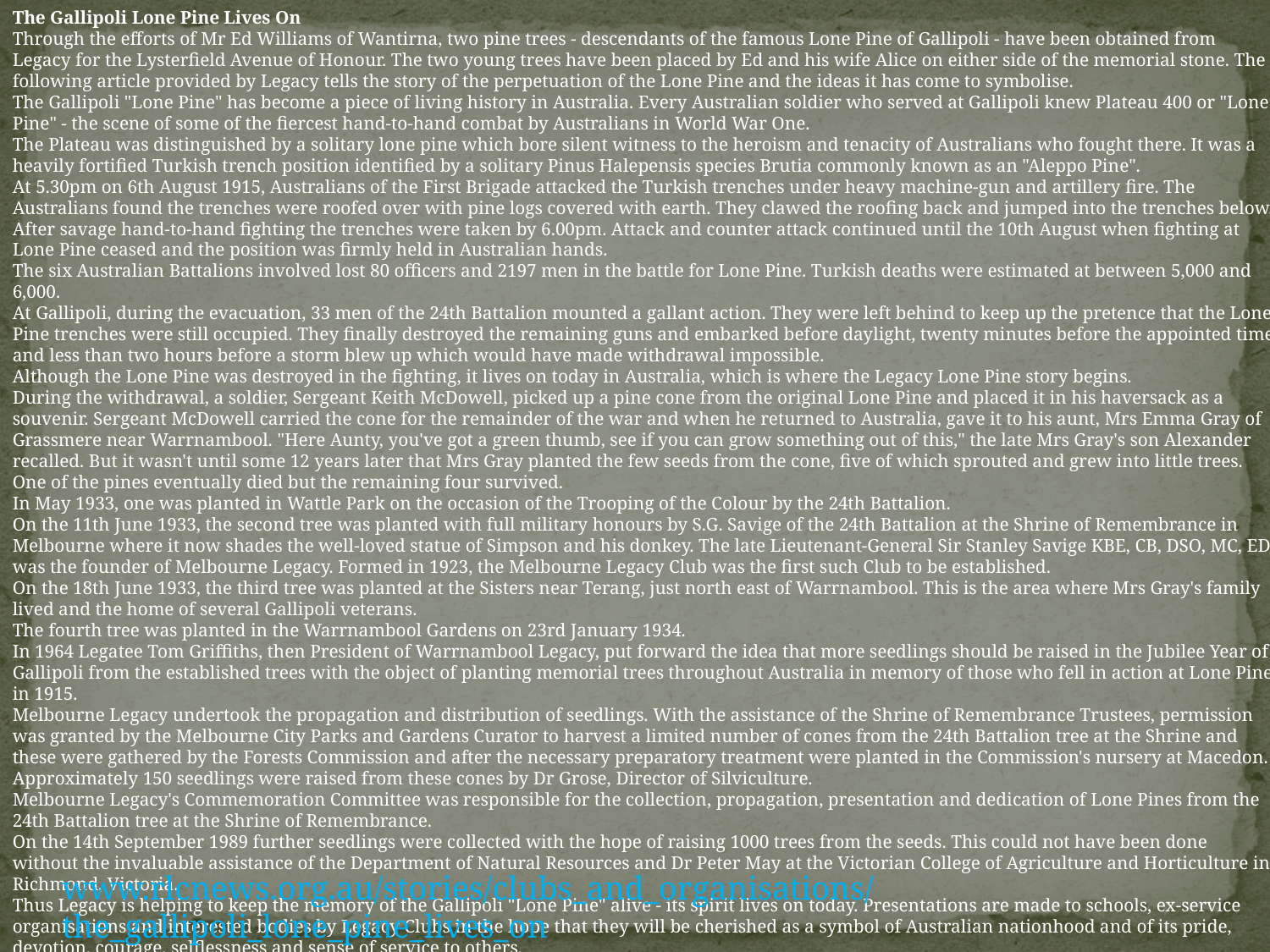

The Gallipoli Lone Pine Lives On
Through the efforts of Mr Ed Williams of Wantirna, two pine trees - descendants of the famous Lone Pine of Gallipoli - have been obtained from Legacy for the Lysterfield Avenue of Honour. The two young trees have been placed by Ed and his wife Alice on either side of the memorial stone. The following article provided by Legacy tells the story of the perpetuation of the Lone Pine and the ideas it has come to symbolise.
The Gallipoli "Lone Pine" has become a piece of living history in Australia. Every Australian soldier who served at Gallipoli knew Plateau 400 or "Lone Pine" - the scene of some of the fiercest hand-to-hand combat by Australians in World War One.
The Plateau was distinguished by a solitary lone pine which bore silent witness to the heroism and tenacity of Australians who fought there. It was a heavily fortified Turkish trench position identified by a solitary Pinus Halepensis species Brutia commonly known as an "Aleppo Pine".
At 5.30pm on 6th August 1915, Australians of the First Brigade attacked the Turkish trenches under heavy machine-gun and artillery fire. The Australians found the trenches were roofed over with pine logs covered with earth. They clawed the roofing back and jumped into the trenches below. After savage hand-to-hand fighting the trenches were taken by 6.00pm. Attack and counter attack continued until the 10th August when fighting at Lone Pine ceased and the position was firmly held in Australian hands.
The six Australian Battalions involved lost 80 officers and 2197 men in the battle for Lone Pine. Turkish deaths were estimated at between 5,000 and 6,000.
At Gallipoli, during the evacuation, 33 men of the 24th Battalion mounted a gallant action. They were left behind to keep up the pretence that the Lone Pine trenches were still occupied. They finally destroyed the remaining guns and embarked before daylight, twenty minutes before the appointed time and less than two hours before a storm blew up which would have made withdrawal impossible.
Although the Lone Pine was destroyed in the fighting, it lives on today in Australia, which is where the Legacy Lone Pine story begins.
During the withdrawal, a soldier, Sergeant Keith McDowell, picked up a pine cone from the original Lone Pine and placed it in his haversack as a souvenir. Sergeant McDowell carried the cone for the remainder of the war and when he returned to Australia, gave it to his aunt, Mrs Emma Gray of Grassmere near Warrnambool. "Here Aunty, you've got a green thumb, see if you can grow something out of this," the late Mrs Gray's son Alexander recalled. But it wasn't until some 12 years later that Mrs Gray planted the few seeds from the cone, five of which sprouted and grew into little trees. One of the pines eventually died but the remaining four survived.
In May 1933, one was planted in Wattle Park on the occasion of the Trooping of the Colour by the 24th Battalion.
On the 11th June 1933, the second tree was planted with full military honours by S.G. Savige of the 24th Battalion at the Shrine of Remembrance in Melbourne where it now shades the well-loved statue of Simpson and his donkey. The late Lieutenant-General Sir Stanley Savige KBE, CB, DSO, MC, ED, was the founder of Melbourne Legacy. Formed in 1923, the Melbourne Legacy Club was the first such Club to be established.
On the 18th June 1933, the third tree was planted at the Sisters near Terang, just north east of Warrnambool. This is the area where Mrs Gray's family lived and the home of several Gallipoli veterans.
The fourth tree was planted in the Warrnambool Gardens on 23rd January 1934.
In 1964 Legatee Tom Griffiths, then President of Warrnambool Legacy, put forward the idea that more seedlings should be raised in the Jubilee Year of Gallipoli from the established trees with the object of planting memorial trees throughout Australia in memory of those who fell in action at Lone Pine in 1915.
Melbourne Legacy undertook the propagation and distribution of seedlings. With the assistance of the Shrine of Remembrance Trustees, permission was granted by the Melbourne City Parks and Gardens Curator to harvest a limited number of cones from the 24th Battalion tree at the Shrine and these were gathered by the Forests Commission and after the necessary preparatory treatment were planted in the Commission's nursery at Macedon. Approximately 150 seedlings were raised from these cones by Dr Grose, Director of Silviculture.
Melbourne Legacy's Commemoration Committee was responsible for the collection, propagation, presentation and dedication of Lone Pines from the 24th Battalion tree at the Shrine of Remembrance.
On the 14th September 1989 further seedlings were collected with the hope of raising 1000 trees from the seeds. This could not have been done without the invaluable assistance of the Department of Natural Resources and Dr Peter May at the Victorian College of Agriculture and Horticulture in Richmond, Victoria.
Thus Legacy is helping to keep the memory of the Gallipoli "Lone Pine" alive - its spirit lives on today. Presentations are made to schools, ex-service organisations and interested bodies by Legacy Clubs in the hope that they will be cherished as a symbol of Australian nationhood and of its pride, devotion, courage, selflessness and sense of service to others.
www.rlcnews.org.au/stories/clubs_and_organisations/the_gallipoli_lone_pine_lives_on